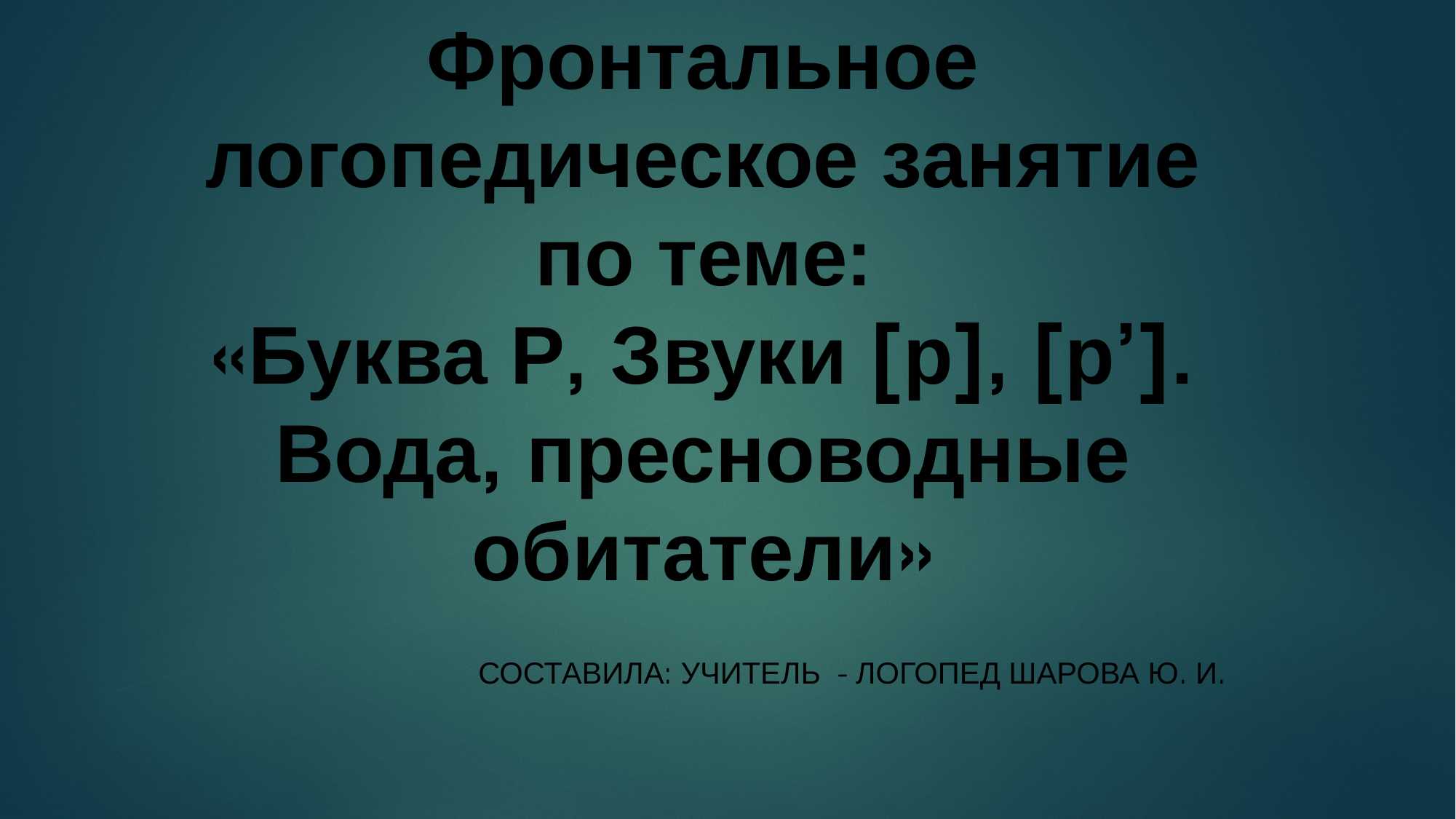

# Фронтальное логопедическое занятие по теме: «Буква Р, Звуки [р], [р’]. Вода, пресноводные обитатели»
Составила: учитель  - логопед Шарова Ю. И.